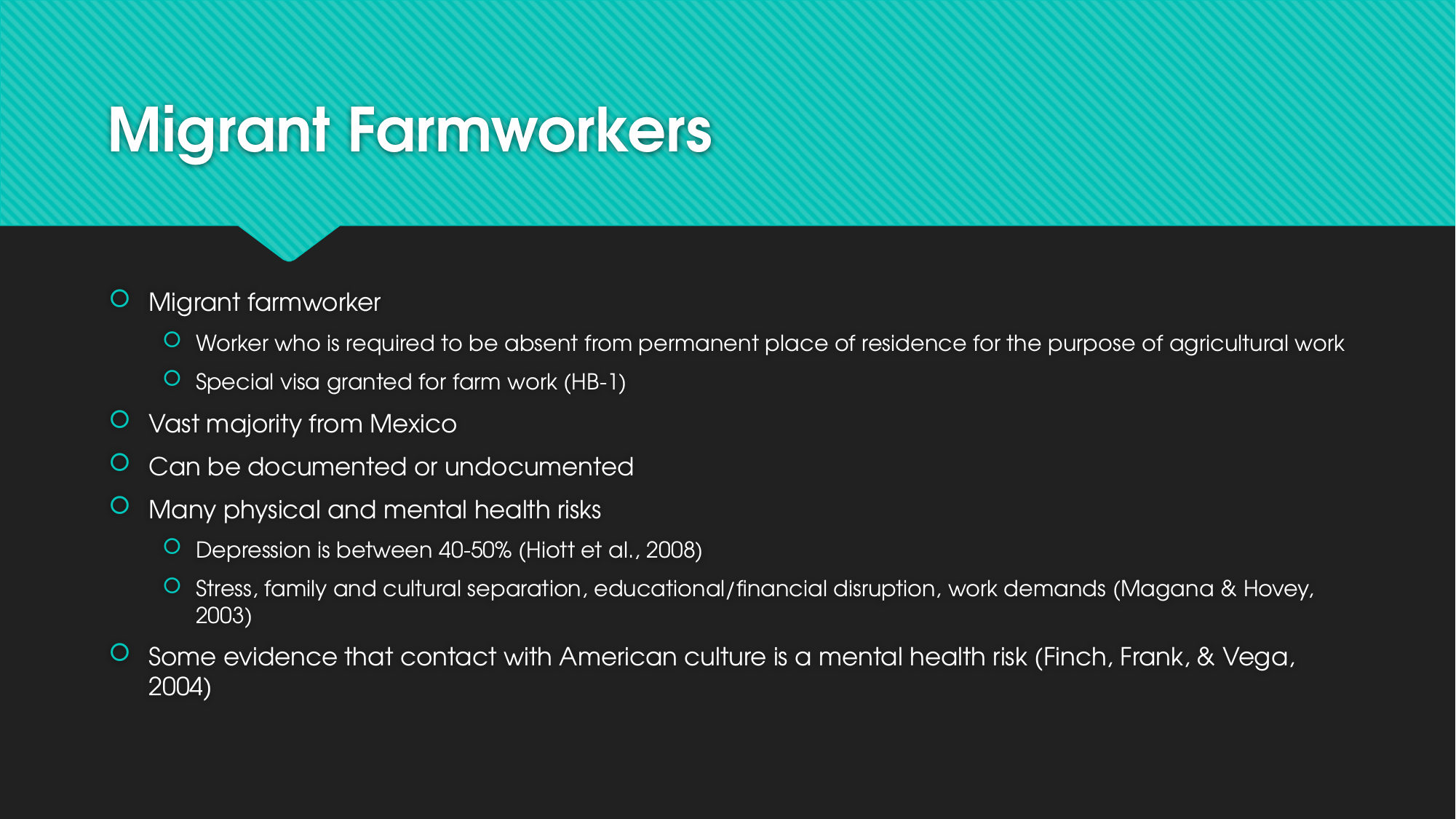

# Migrant Farmworkers
Migrant farmworker
Worker who is required to be absent from permanent place of residence for the purpose of agricultural work
Special visa granted for farm work (HB-1)
Vast majority from Mexico
Can be documented or undocumented
Many physical and mental health risks
Depression is between 40-50% (Hiott et al., 2008)
Stress, family and cultural separation, educational/financial disruption, work demands (Magana & Hovey, 2003)
Some evidence that contact with American culture is a mental health risk (Finch, Frank, & Vega, 2004)